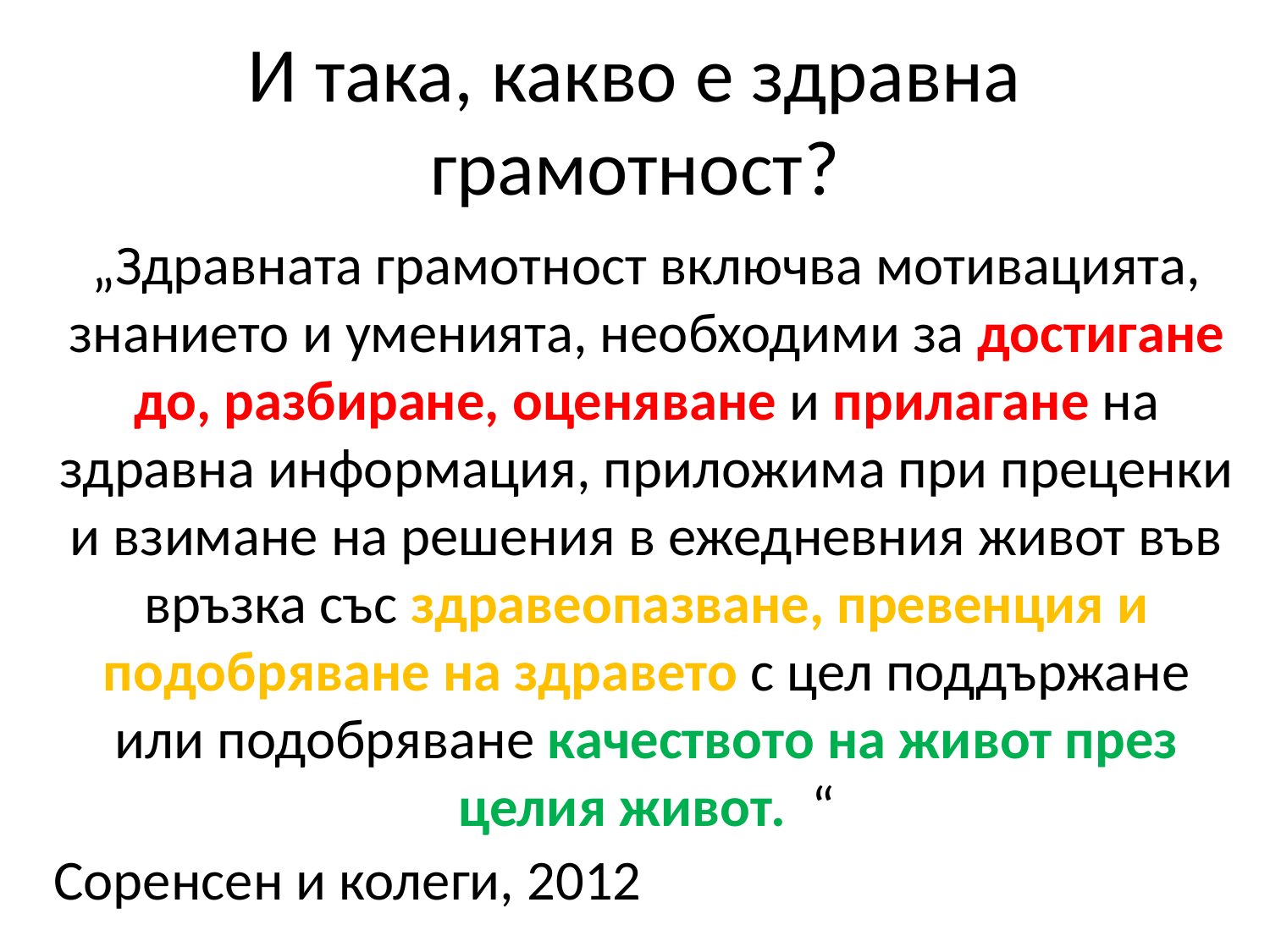

# И така, какво е здравна грамотност?
„Здравната грамотност включва мотивацията, знанието и уменията, необходими за достигане до, разбиране, оценяване и прилагане на здравна информация, приложима при преценки и взимане на решения в ежедневния живот във връзка със здравеопазване, превенция и подобряване на здравето с цел поддържане или подобряване качеството на живот през целия живот.  “
Соренсен и колеги, 2012